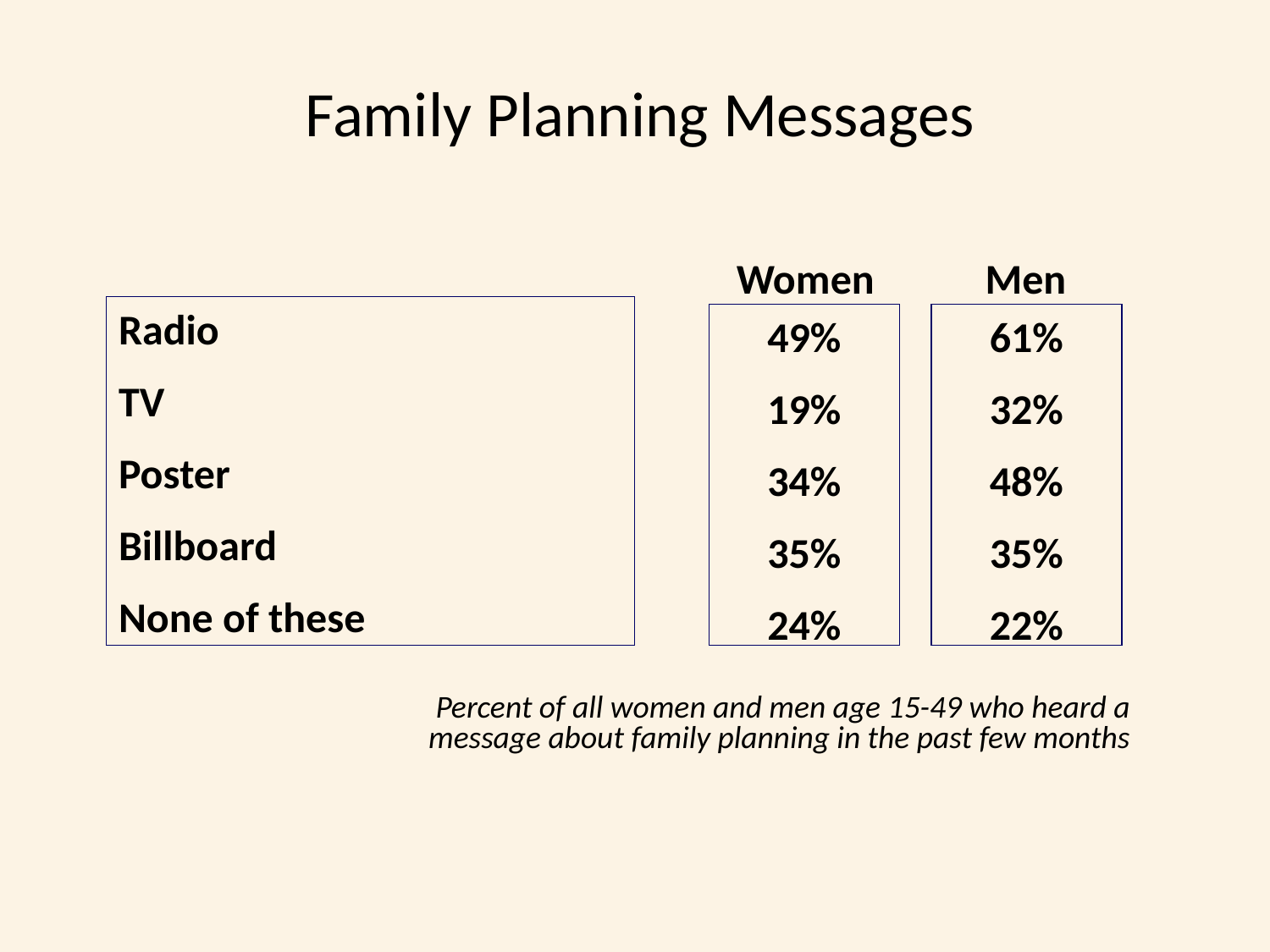

# Family Planning Messages
Women
Men
Radio
TV
Poster
Billboard
None of these
49%
19%
34%
35%
24%
61%
32%
48%
35%
22%
Percent of all women and men age 15-49 who heard a message about family planning in the past few months